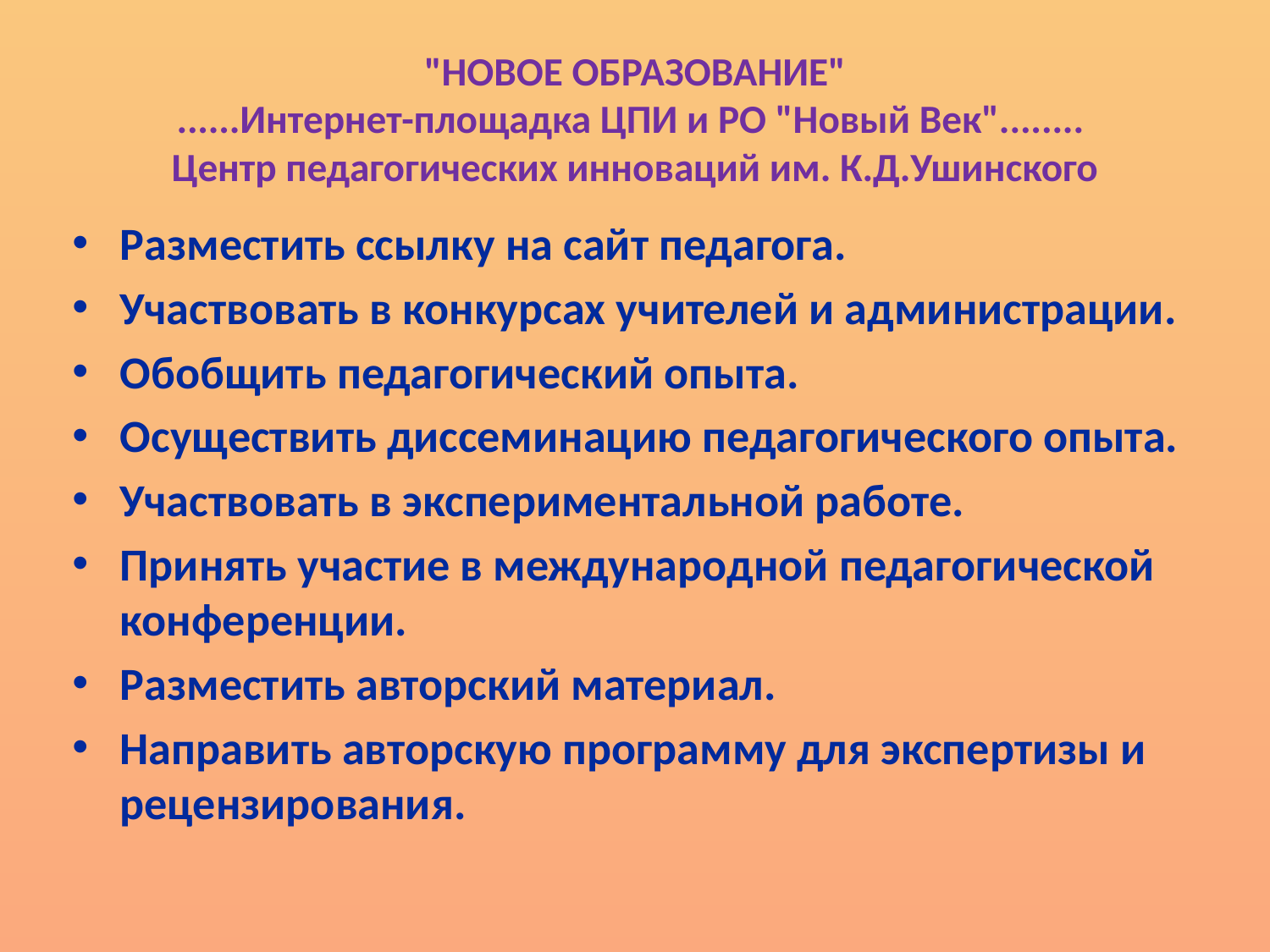

# "НОВОЕ ОБРАЗОВАНИЕ" ......Интернет-площадка ЦПИ и РО "Новый Век"........ Центр педагогических инноваций им. К.Д.Ушинского
Разместить ссылку на сайт педагога.
Участвовать в конкурсах учителей и администрации.
Обобщить педагогический опыта.
Осуществить диссеминацию педагогического опыта.
Участвовать в экспериментальной работе.
Принять участие в международной педагогической конференции.
Разместить авторский материал.
Направить авторскую программу для экспертизы и рецензирования.